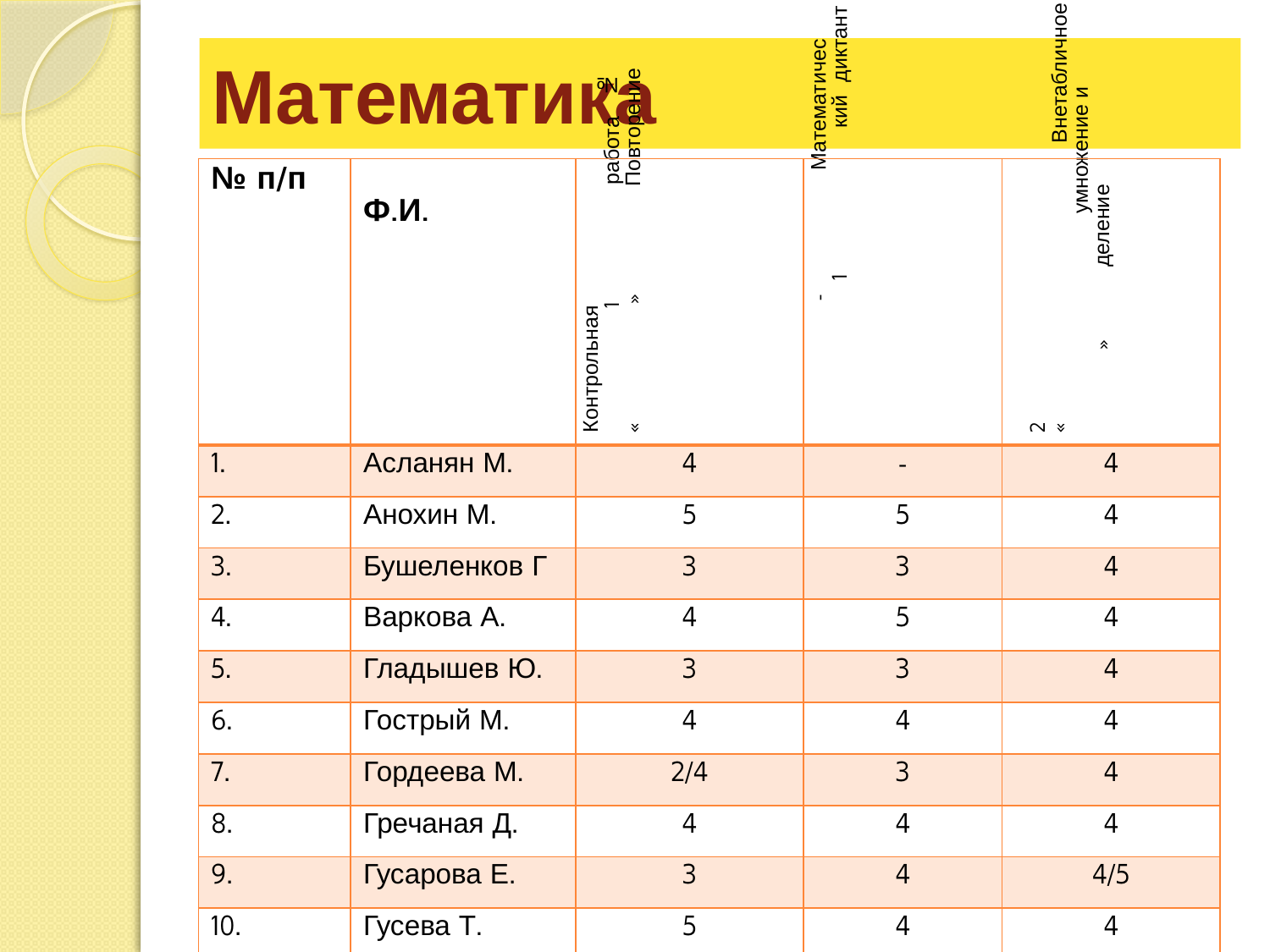

# Математика
| № п/п | Ф.И. | Контрольная работа № 1 «Повторение» | Математичес- кий диктант №1 | Контрольная работа № 2 «Внетабличное умножение и деление» |
| --- | --- | --- | --- | --- |
| 1. | Асланян М. | 4 | - | 4 |
| 2. | Анохин М. | 5 | 5 | 4 |
| 3. | Бушеленков Г | 3 | 3 | 4 |
| 4. | Варкова А. | 4 | 5 | 4 |
| 5. | Гладышев Ю. | 3 | 3 | 4 |
| 6. | Гострый М. | 4 | 4 | 4 |
| 7. | Гордеева М. | 2/4 | 3 | 4 |
| 8. | Гречаная Д. | 4 | 4 | 4 |
| 9. | Гусарова Е. | 3 | 4 | 4/5 |
| 10. | Гусева Т. | 5 | 4 | 4 |
| 11. | Казанцева А. | 3 | 2/3 | 4 |